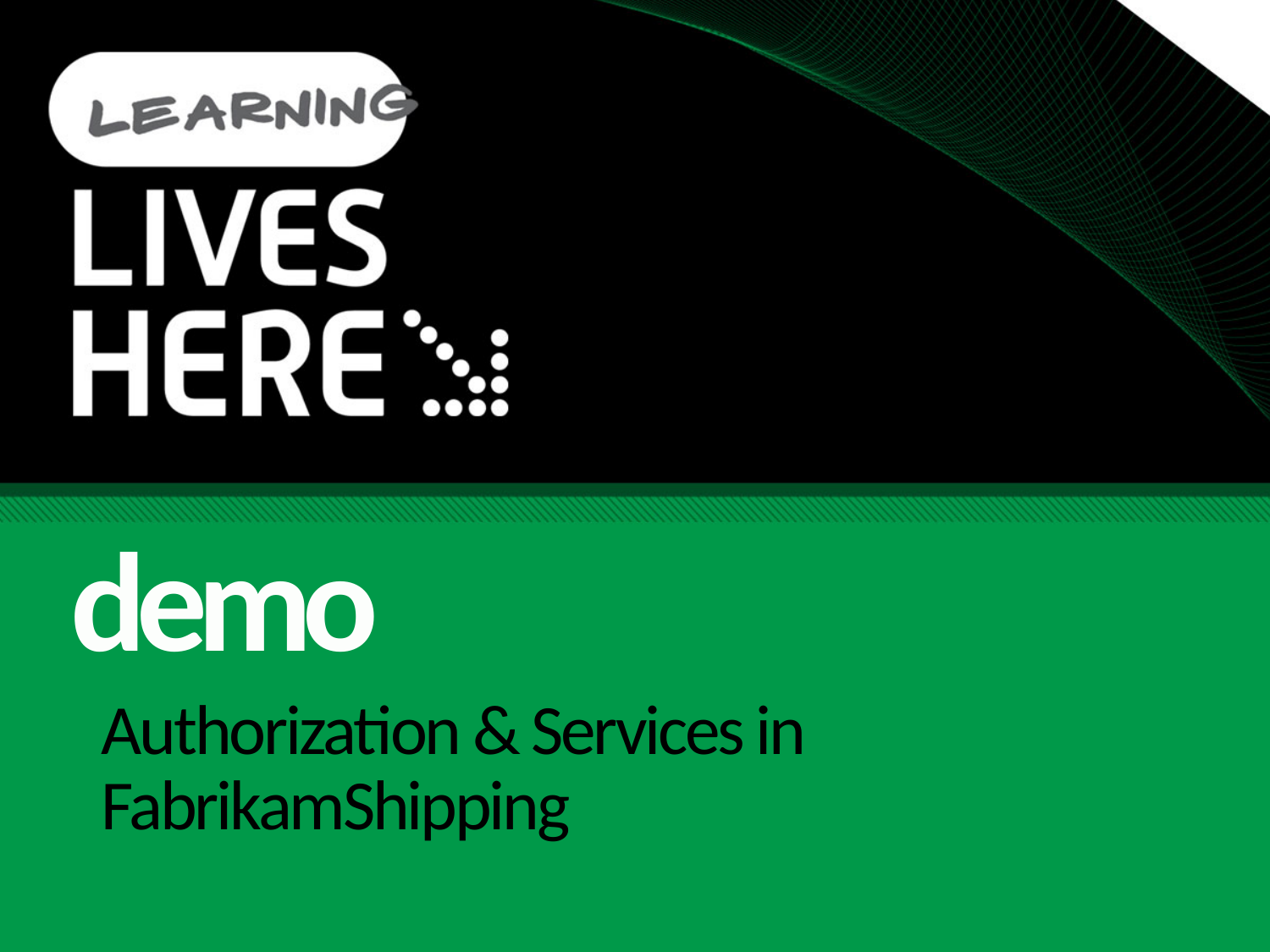

demo
# Authorization & Services in FabrikamShipping